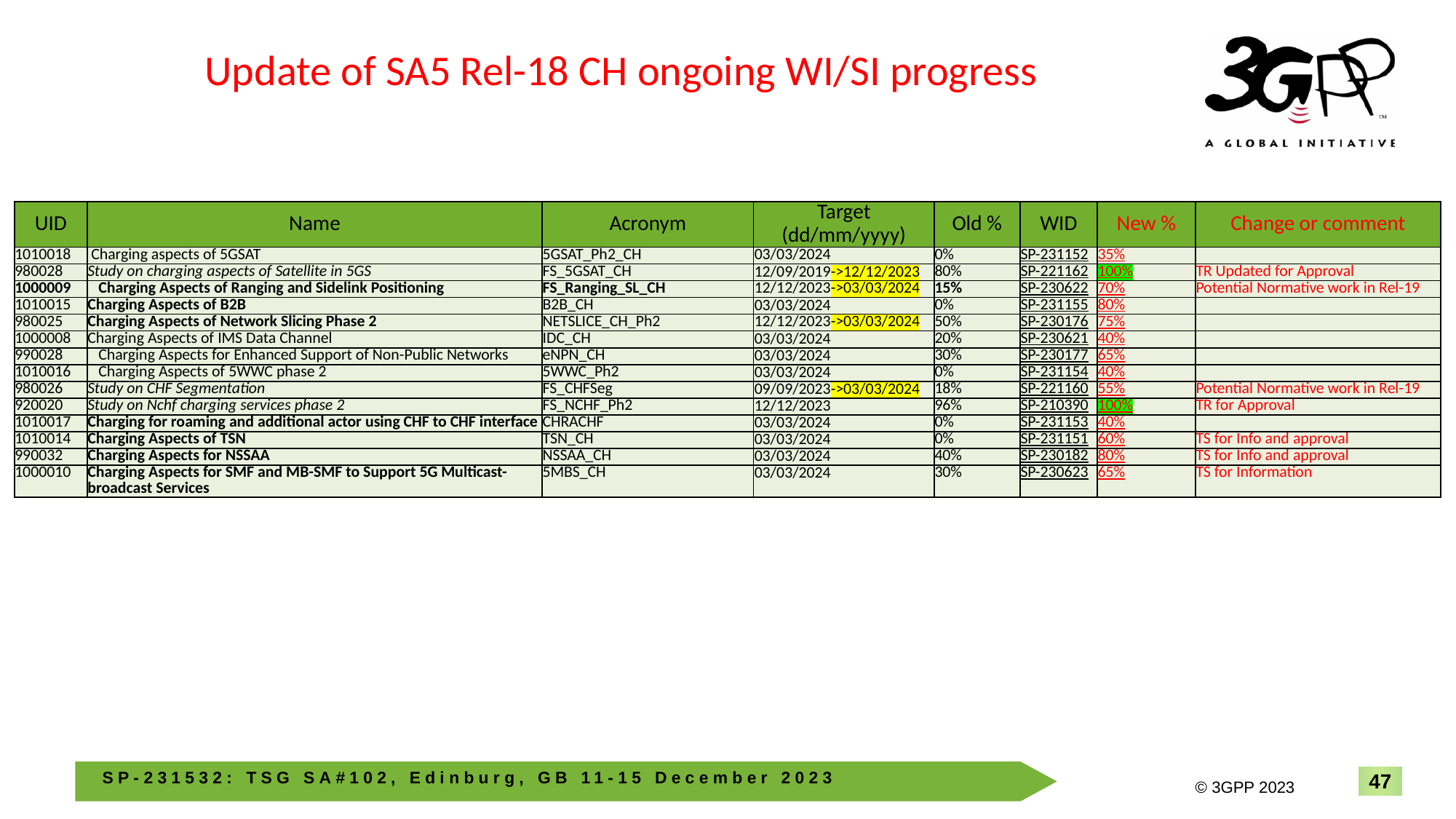

# Update of SA5 Rel-18 CH ongoing WI/SI progress
| UID | Name | Acronym | Target (dd/mm/yyyy) | Old % | WID | New % | Change or comment |
| --- | --- | --- | --- | --- | --- | --- | --- |
| 1010018 | Charging aspects of 5GSAT | 5GSAT\_Ph2\_CH | 03/03/2024 | 0% | SP-231152 | 35% |  |
| 980028 | Study on charging aspects of Satellite in 5GS | FS\_5GSAT\_CH | 12/09/2019->12/12/2023 | 80% | SP-221162 | 100% | TR Updated for Approval |
| 1000009 | Charging Aspects of Ranging and Sidelink Positioning | FS\_Ranging\_SL\_CH | 12/12/2023->03/03/2024 | 15% | SP-230622 | 70% | Potential Normative work in Rel-19 |
| 1010015 | Charging Aspects of B2B | B2B\_CH | 03/03/2024 | 0% | SP-231155 | 80% |  |
| 980025 | Charging Aspects of Network Slicing Phase 2 | NETSLICE\_CH\_Ph2 | 12/12/2023->03/03/2024 | 50% | SP-230176 | 75% |  |
| 1000008 | Charging Aspects of IMS Data Channel | IDC\_CH | 03/03/2024 | 20% | SP-230621 | 40% |  |
| 990028 | Charging Aspects for Enhanced Support of Non-Public Networks | eNPN\_CH | 03/03/2024 | 30% | SP-230177 | 65% |  |
| 1010016 | Charging Aspects of 5WWC phase 2 | 5WWC\_Ph2 | 03/03/2024 | 0% | SP-231154 | 40% |  |
| 980026 | Study on CHF Segmentation | FS\_CHFSeg | 09/09/2023->03/03/2024 | 18% | SP-221160 | 55% | Potential Normative work in Rel-19 |
| 920020 | Study on Nchf charging services phase 2 | FS\_NCHF\_Ph2 | 12/12/2023 | 96% | SP-210390 | 100% | TR for Approval |
| 1010017 | Charging for roaming and additional actor using CHF to CHF interface | CHRACHF | 03/03/2024 | 0% | SP-231153 | 40% |  |
| 1010014 | Charging Aspects of TSN | TSN\_CH | 03/03/2024 | 0% | SP-231151 | 60% | TS for Info and approval |
| 990032 | Charging Aspects for NSSAA | NSSAA\_CH | 03/03/2024 | 40% | SP-230182 | 80% | TS for Info and approval |
| 1000010 | Charging Aspects for SMF and MB-SMF to Support 5G Multicast-broadcast Services | 5MBS\_CH | 03/03/2024 | 30% | SP-230623 | 65% | TS for Information |